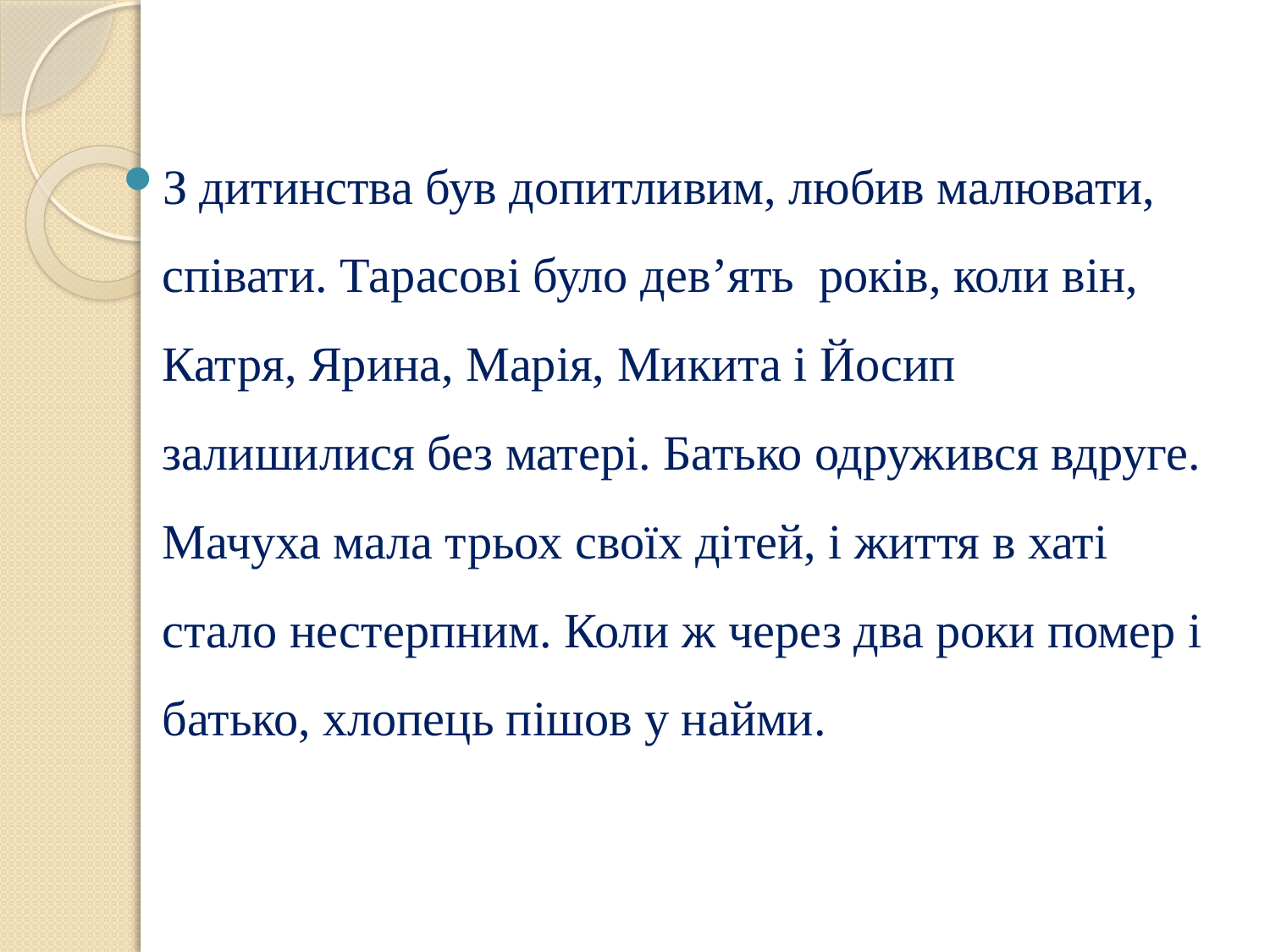

З дитинства був допитливим, любив малювати, співати. Тарасові було дев’ять  років, коли він, Катря, Ярина, Марія, Микита і Йосип залишилися без матері. Батько одружився вдруге. Мачуха мала трьох своїх дітей, і життя в хаті стало нестерпним. Коли ж через два роки помер і батько, хлопець пішов у найми.